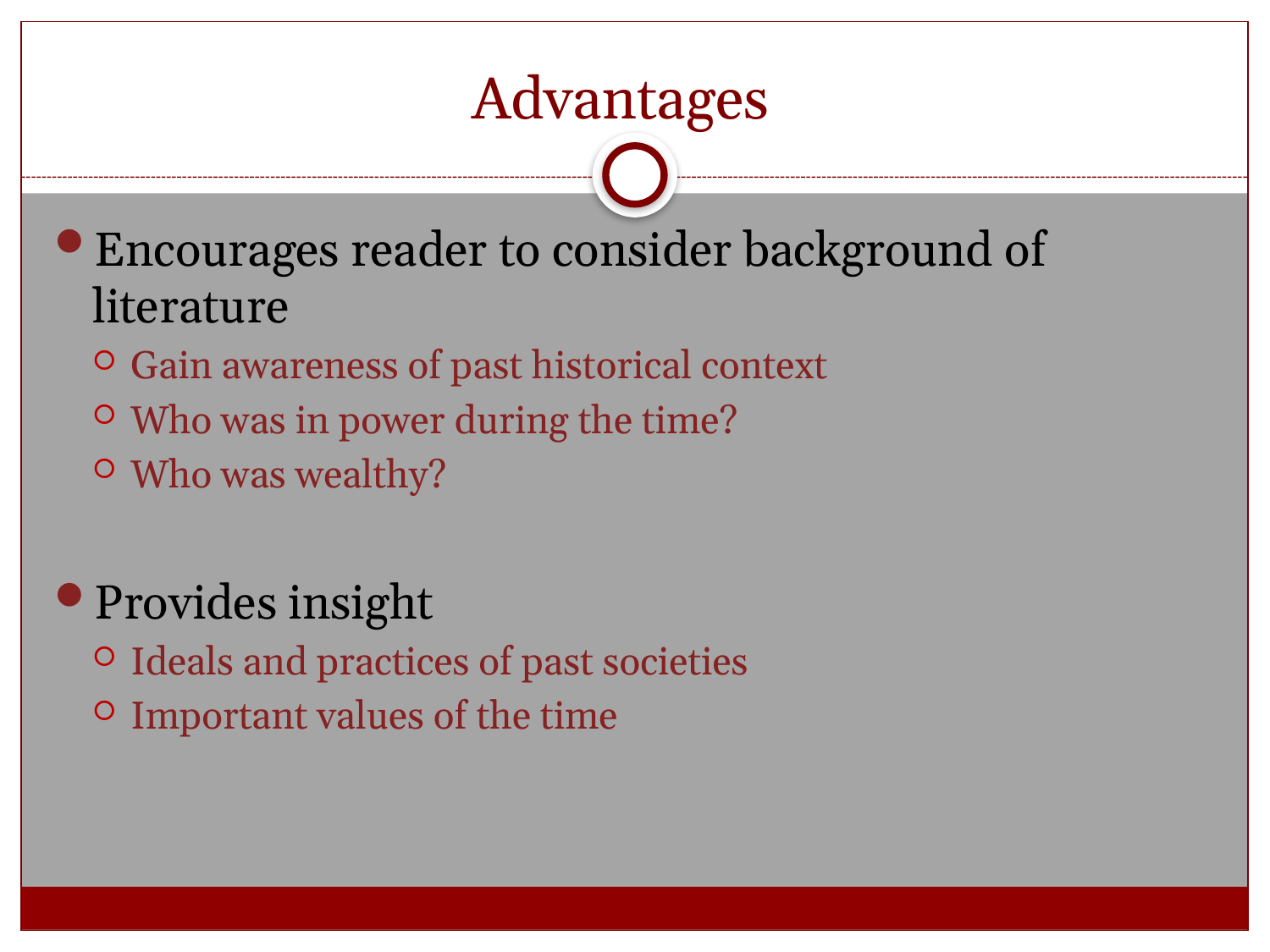

# Advantages
Encourages reader to consider background of literature
Gain awareness of past historical context
Who was in power during the time?
Who was wealthy?

Provides insight
Ideals and practices of past societies
Important values of the time